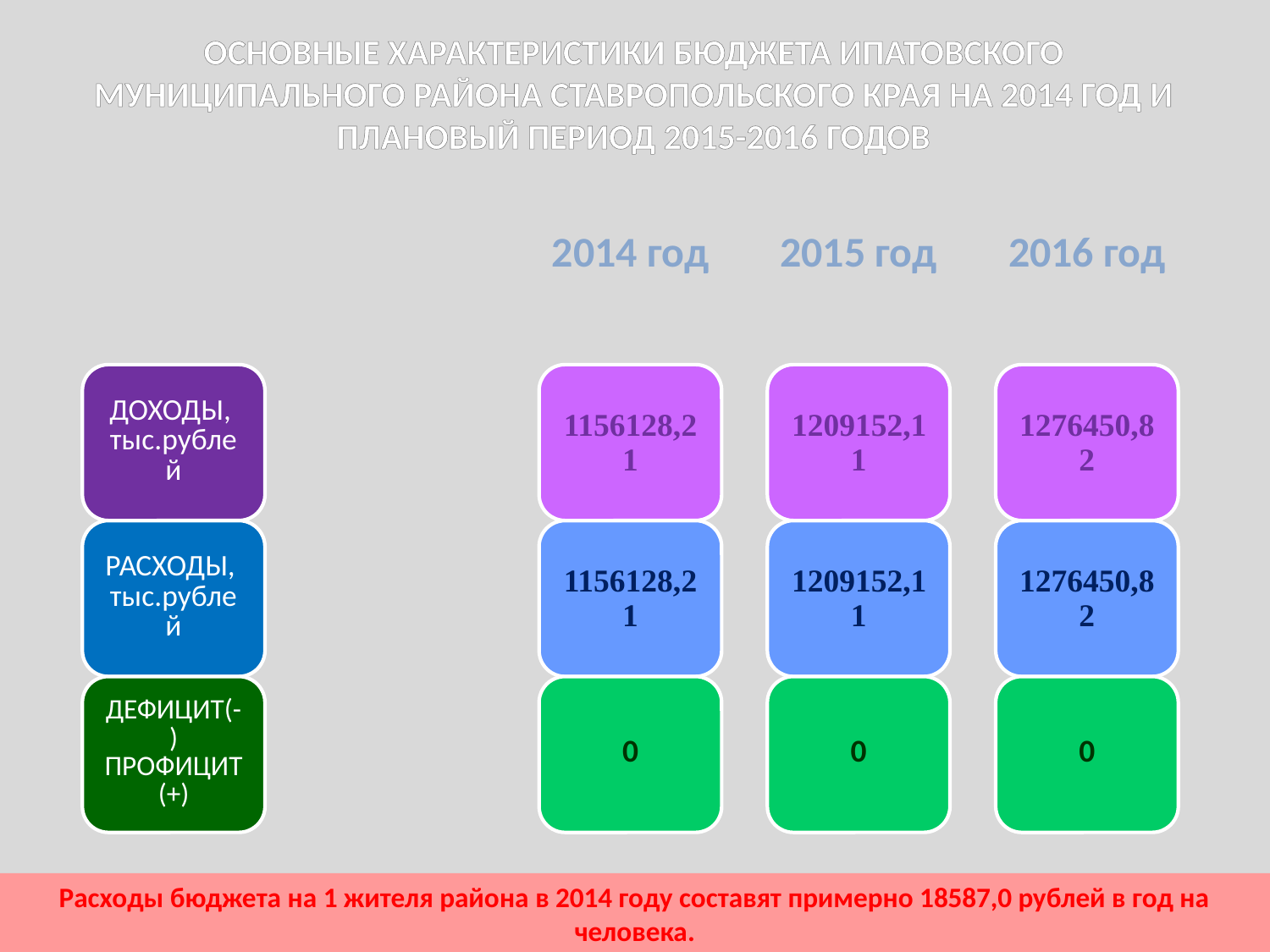

ОСНОВНЫЕ ХАРАКТЕРИСТИКИ БЮДЖЕТА ИПАТОВСКОГО МУНИЦИПАЛЬНОГО РАЙОНА СТАВРОПОЛЬСКОГО КРАЯ НА 2014 ГОД И ПЛАНОВЫЙ ПЕРИОД 2015-2016 ГОДОВ
2014 год
1156128,21
1156128,21
2015 год
1209152,11
2016 год
1276450,82
1276450,82
0
1209152,11
0
0
ДОХОДЫ,
тыс.рублей
РАСХОДЫ,
тыс.рублей
ДЕФИЦИТ(-)
ПРОФИЦИТ (+)
Расходы бюджета на 1 жителя района в 2014 году составят примерно 18587,0 рублей в год на человека.